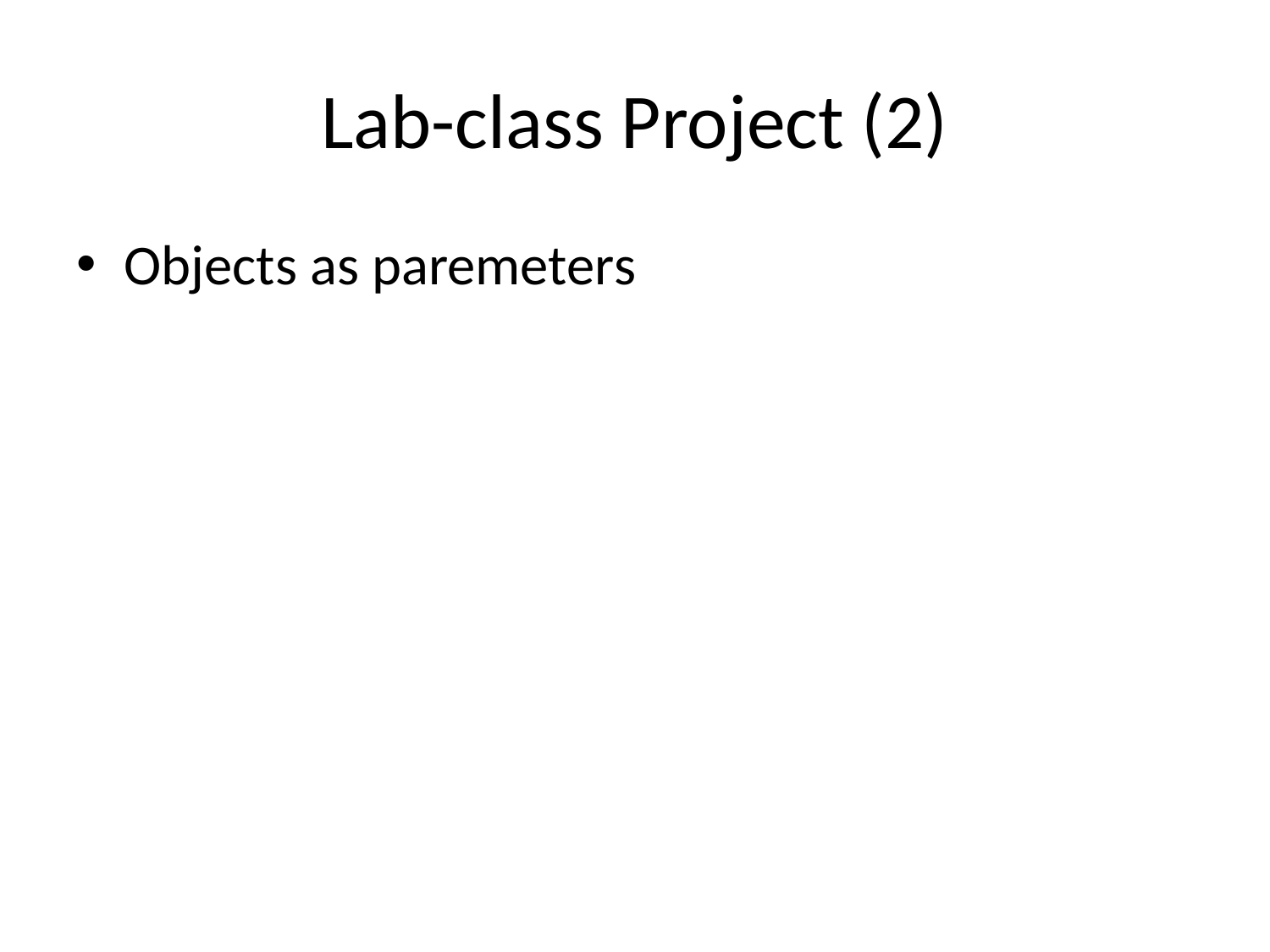

# Lab-class Project (2)
Objects as paremeters